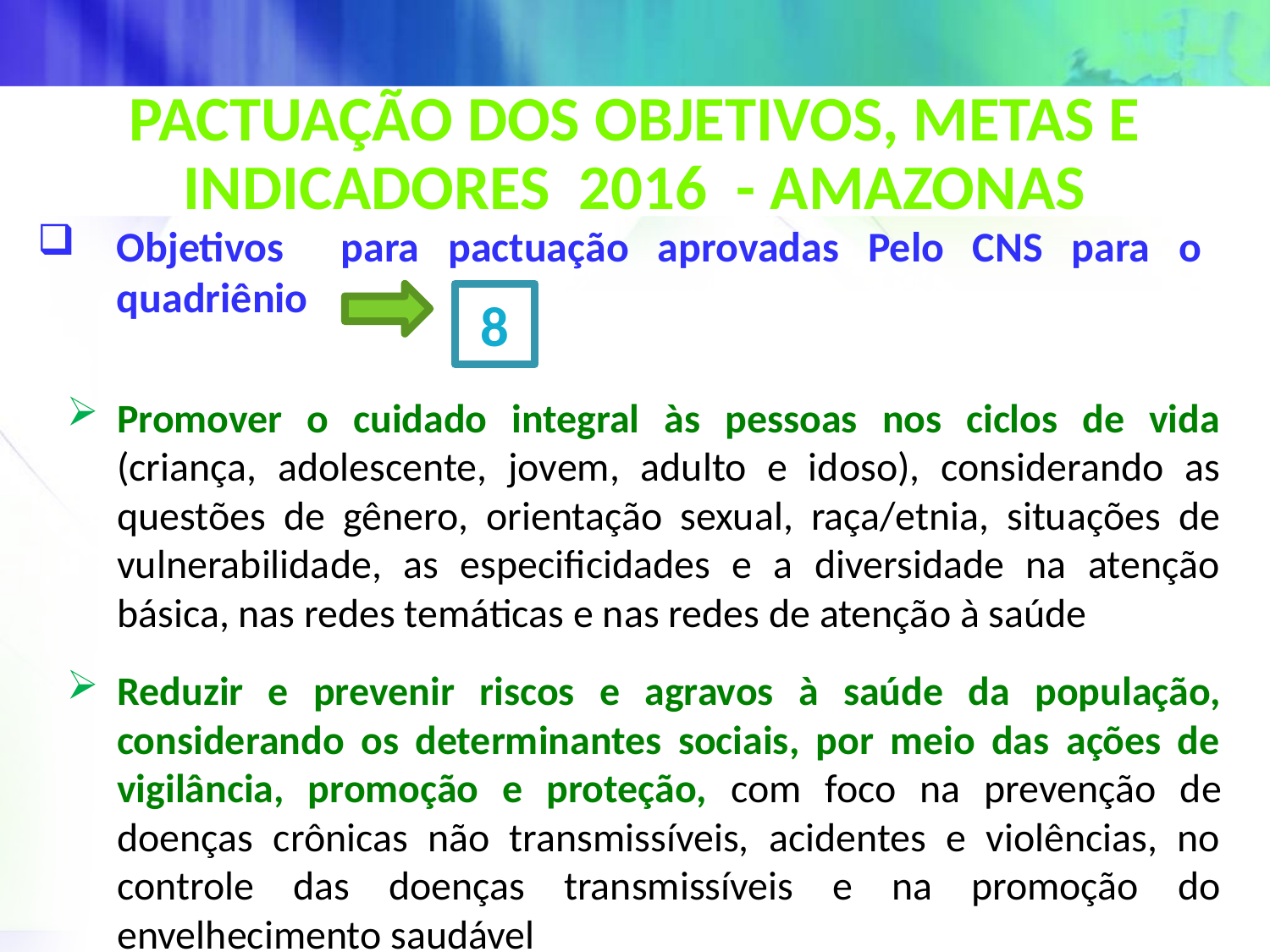

# Pactuação dos Objetivos, Metas e Indicadores  2016  - amazonas
Objetivos  para pactuação aprovadas Pelo CNS para o quadriênio

8
Promover o cuidado integral às pessoas nos ciclos de vida (criança, adolescente, jovem, adulto e idoso), considerando as questões de gênero, orientação sexual, raça/etnia, situações de vulnerabilidade, as especificidades e a diversidade na atenção básica, nas redes temáticas e nas redes de atenção à saúde

Reduzir e prevenir riscos e agravos à saúde da população, considerando os determinantes sociais, por meio das ações de vigilância, promoção e proteção, com foco na prevenção de doenças crônicas não transmissíveis, acidentes e violências, no controle das doenças transmissíveis e na promoção do envelhecimento saudável